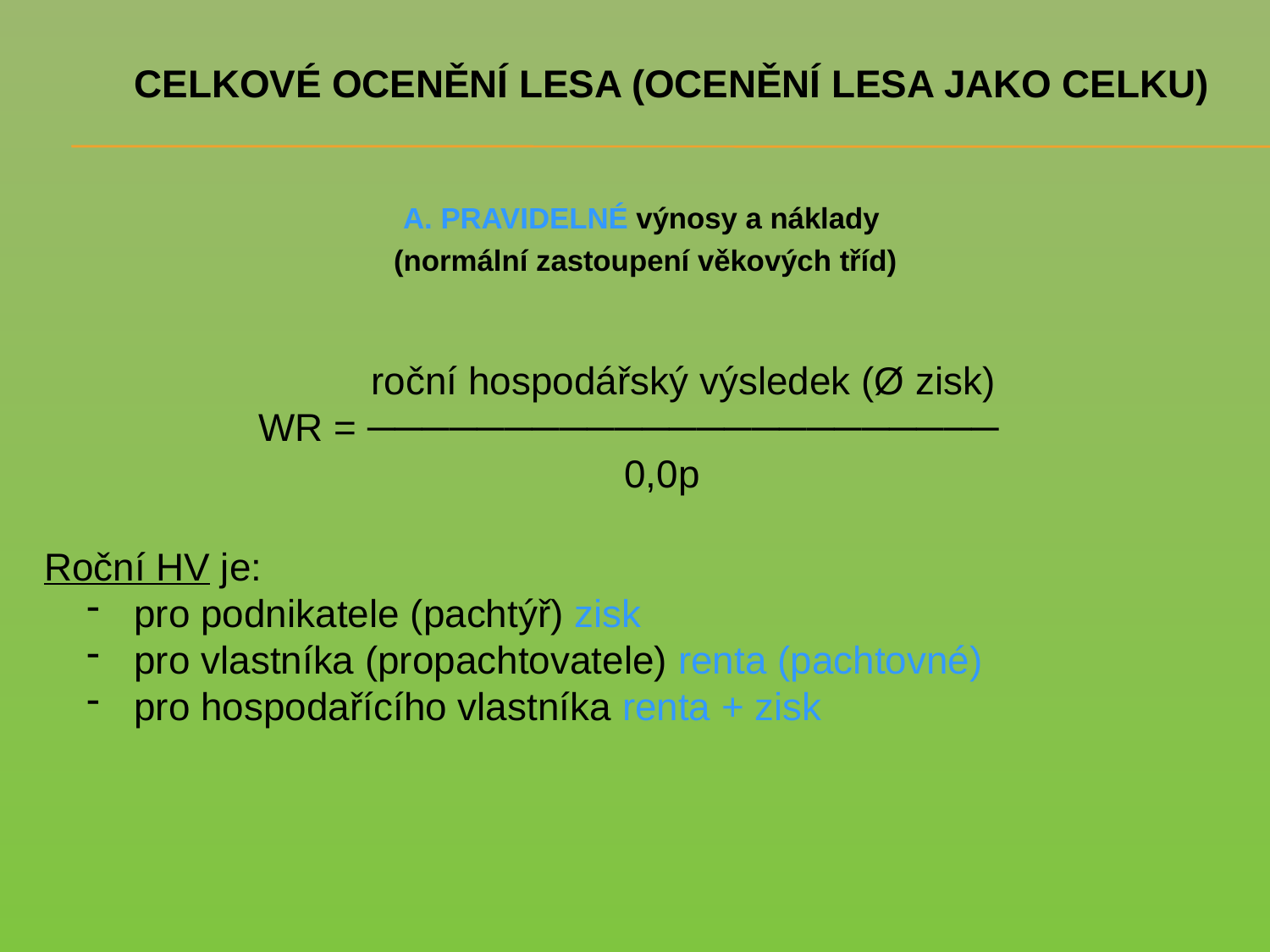

# CELKOVÉ OCENĚNÍ LESA (OCENĚNÍ LESA JAKO CELKU)

A. PRAVIDELNÉ výnosy a náklady
(normální zastoupení věkových tříd)
         roční hospodářský výsledek (Ø zisk)
WR = ───────────────────────
     0,0p

Roční HV je:
pro podnikatele (pachtýř) zisk
pro vlastníka (propachtovatele) renta (pachtovné)
pro hospodařícího vlastníka renta + zisk